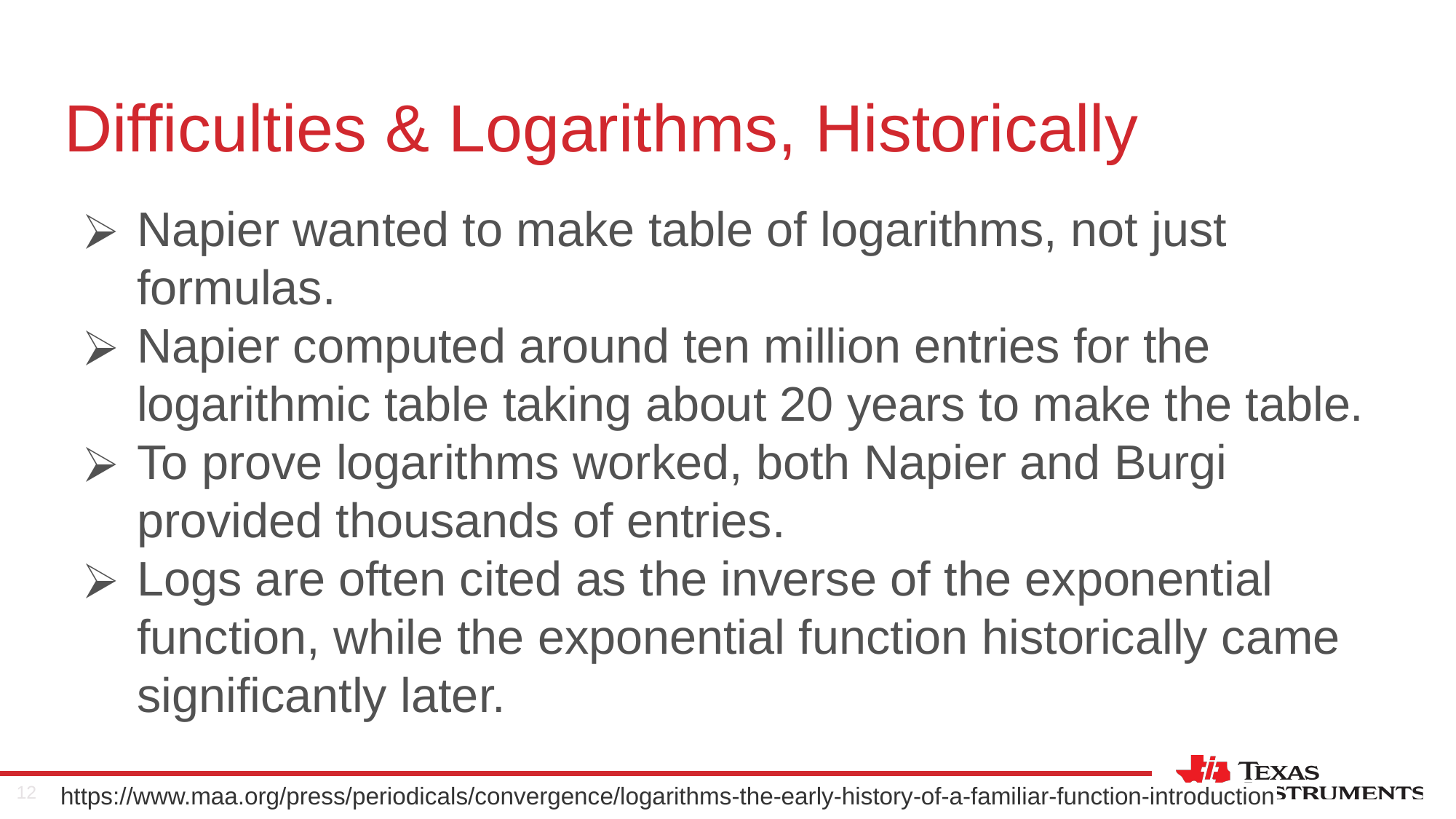

# Difficulties & Logarithms, Historically
Napier wanted to make table of logarithms, not just formulas.
Napier computed around ten million entries for the logarithmic table taking about 20 years to make the table.
To prove logarithms worked, both Napier and Burgi provided thousands of entries.
Logs are often cited as the inverse of the exponential function, while the exponential function historically came significantly later.

https://www.maa.org/press/periodicals/convergence/logarithms-the-early-history-of-a-familiar-function-introduction